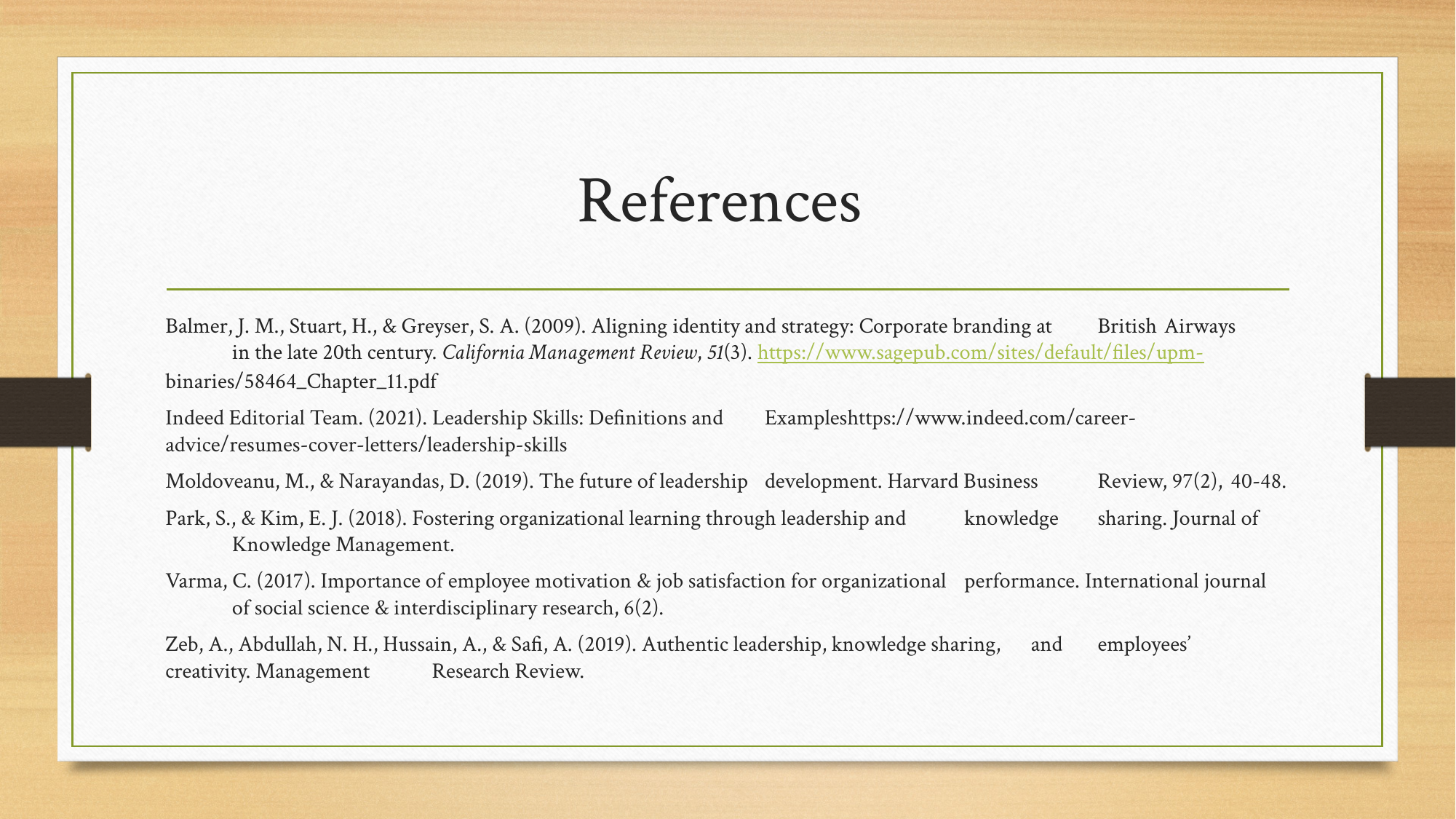

# References
Balmer, J. M., Stuart, H., & Greyser, S. A. (2009). Aligning identity and strategy: Corporate branding at 	British 	Airways 	in the late 20th century. California Management Review, 51(3). https://www.sagepub.com/sites/default/files/upm-	binaries/58464_Chapter_11.pdf
Indeed Editorial Team. (2021). Leadership Skills: Definitions and 	Exampleshttps://www.indeed.com/career-	advice/resumes-cover-letters/leadership-skills
Moldoveanu, M., & Narayandas, D. (2019). The future of leadership 	development. Harvard Business 	Review, 97(2), 	40-48.
Park, S., & Kim, E. J. (2018). Fostering organizational learning through leadership and 	knowledge	sharing. Journal of 	Knowledge Management.
Varma, C. (2017). Importance of employee motivation & job satisfaction for organizational 	performance. International journal 	of social science & interdisciplinary research, 6(2).
Zeb, A., Abdullah, N. H., Hussain, A., & Safi, A. (2019). Authentic leadership, knowledge sharing, 	and 	employees’ 	creativity. Management 	Research Review.